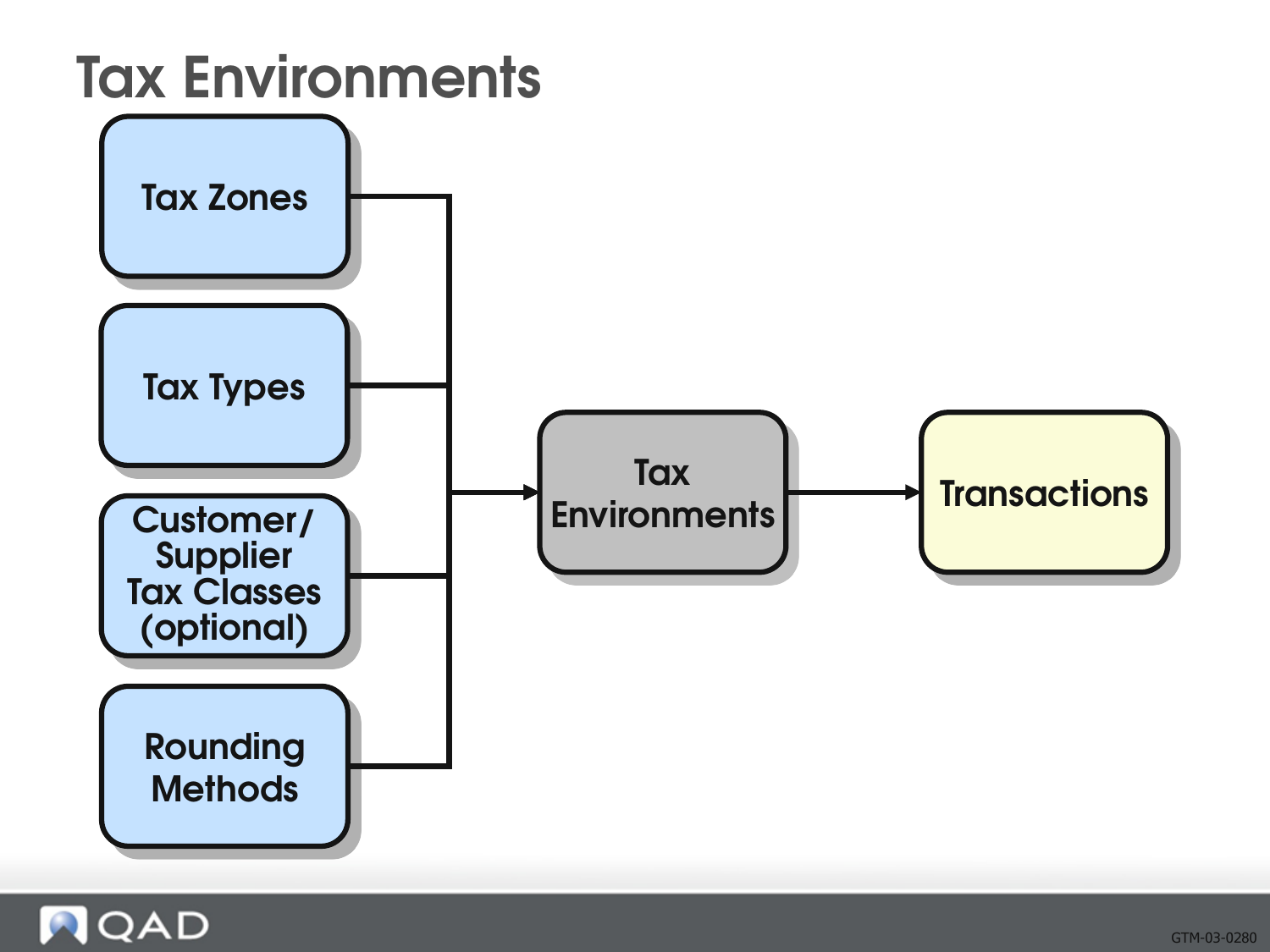

# Tax Environments
Tax Zones
Tax Types
Tax
Environments
Transactions
Customer/
Supplier
Tax Classes (optional)
Rounding
Methods
GTM-03-0280